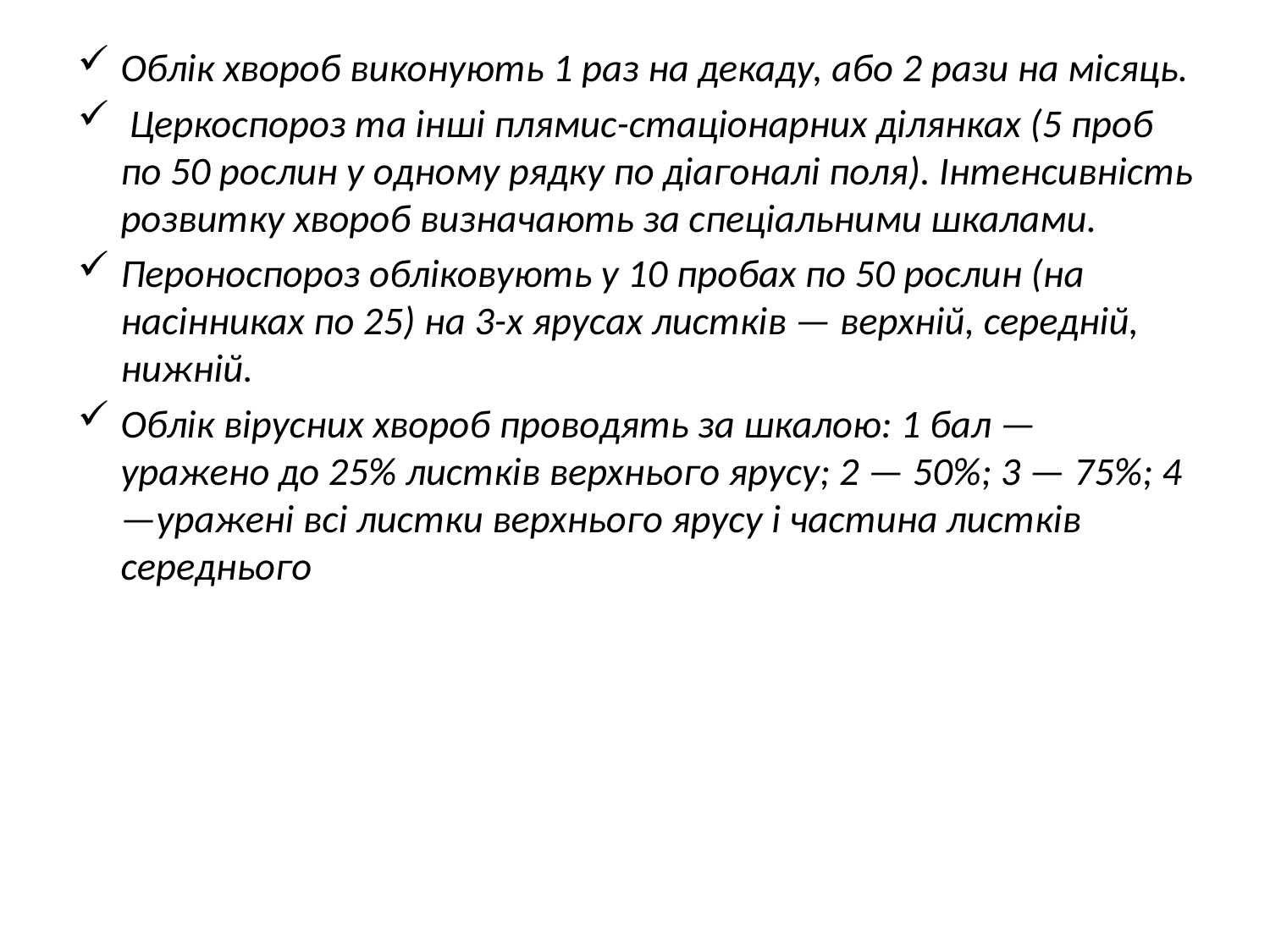

Облік хвороб виконують 1 раз на декаду, або 2 рази на місяць.
 Церкоспороз та інші плямис-стаціонарних ділянках (5 проб по 50 рослин у одному рядку по діагоналі поля). Інтенсивність розвитку хвороб визначають за спеціальними шкалами.
Пероноспороз обліковують у 10 пробах по 50 рослин (на насінниках по 25) на 3-х ярусах листків — верхній, середній, нижній.
Облік вірусних хвороб проводять за шкалою: 1 бал — уражено до 25% листків верхнього ярусу; 2 — 50%; 3 — 75%; 4 —уражені всі листки верхнього ярусу і частина листків середнього